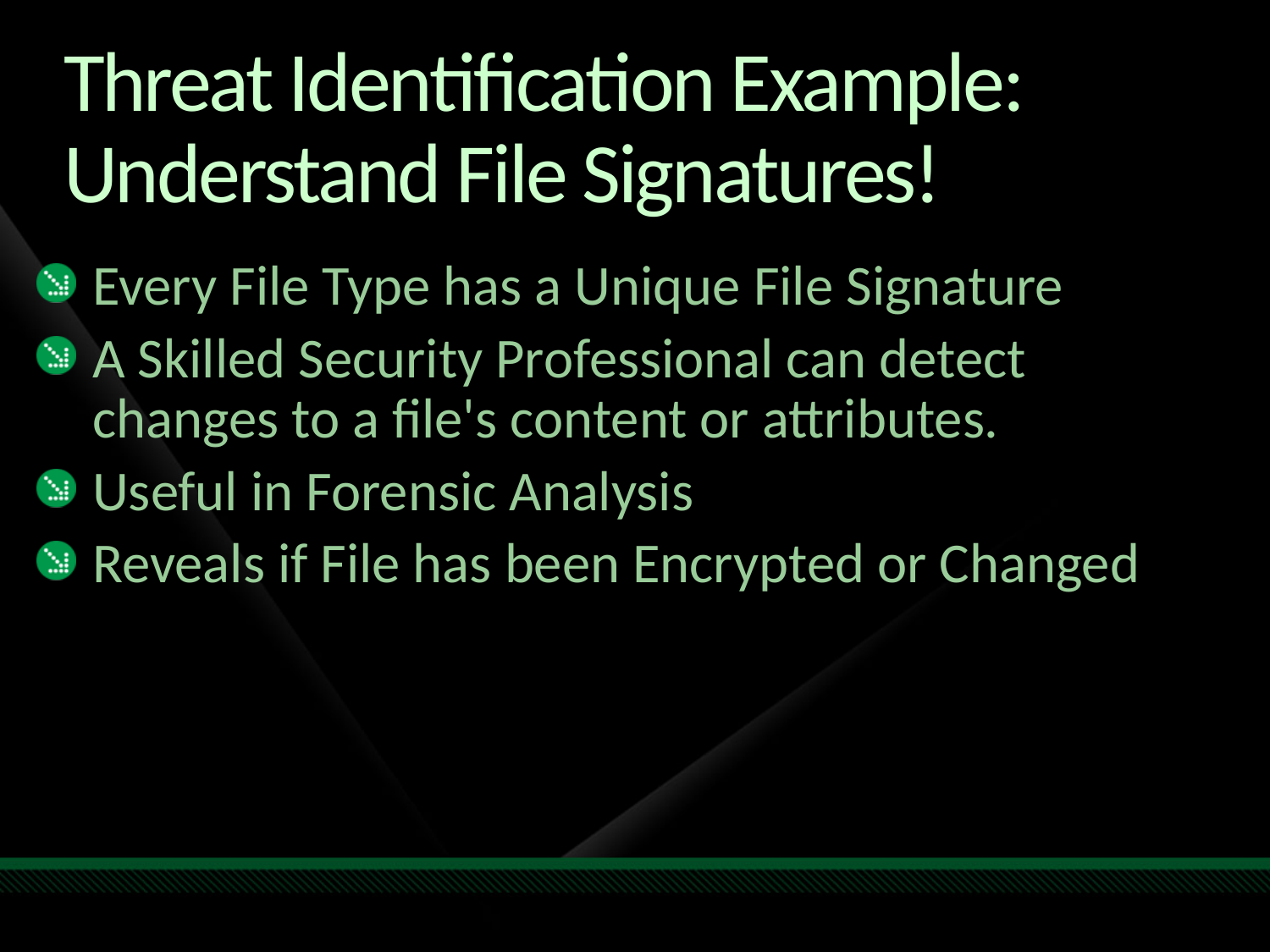

# Threat Identification Example: Understand File Signatures!
Every File Type has a Unique File Signature
A Skilled Security Professional can detect changes to a file's content or attributes.
Useful in Forensic Analysis
Reveals if File has been Encrypted or Changed